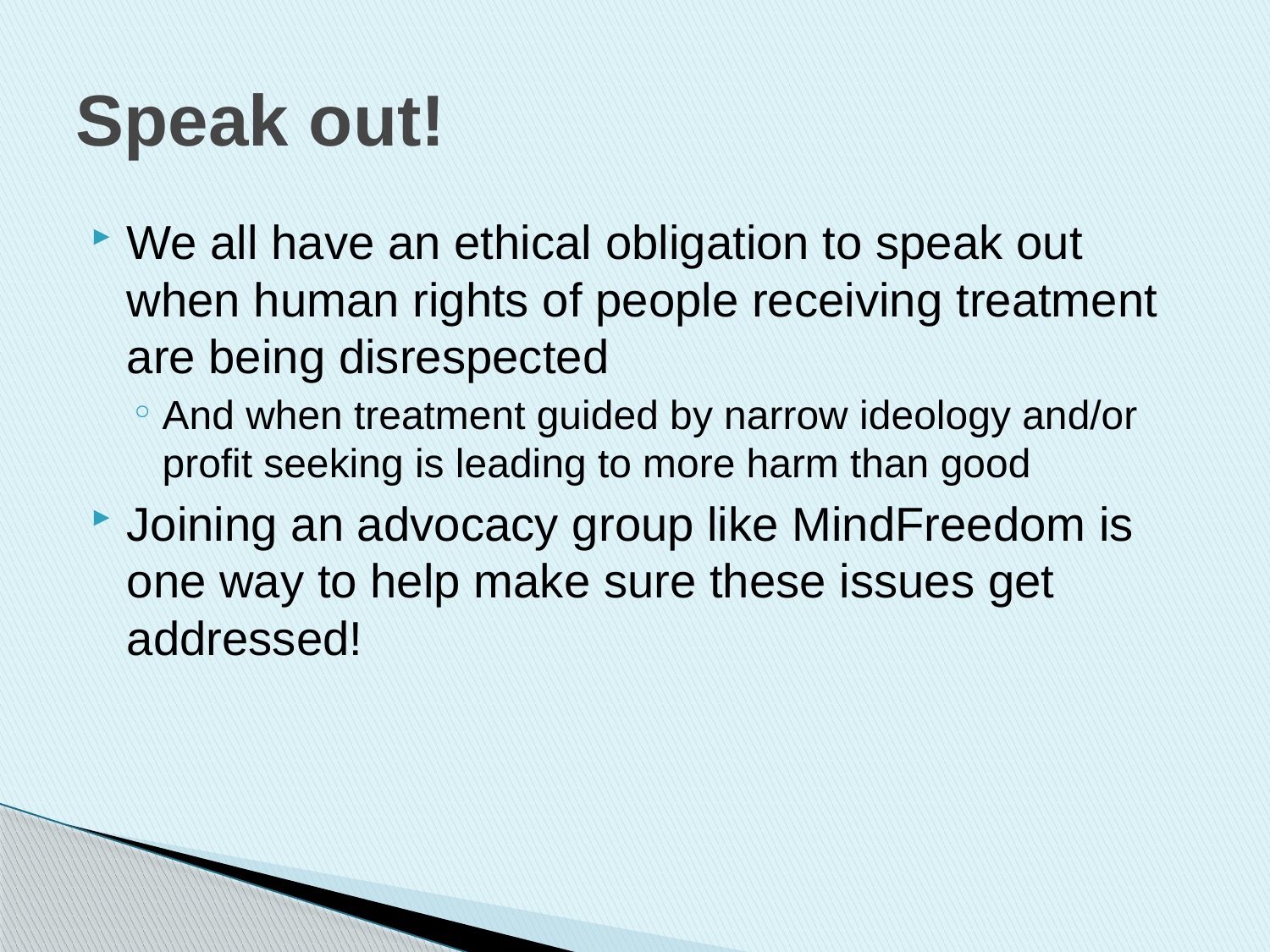

# Speak out!
We all have an ethical obligation to speak out when human rights of people receiving treatment are being disrespected
And when treatment guided by narrow ideology and/or profit seeking is leading to more harm than good
Joining an advocacy group like MindFreedom is one way to help make sure these issues get addressed!